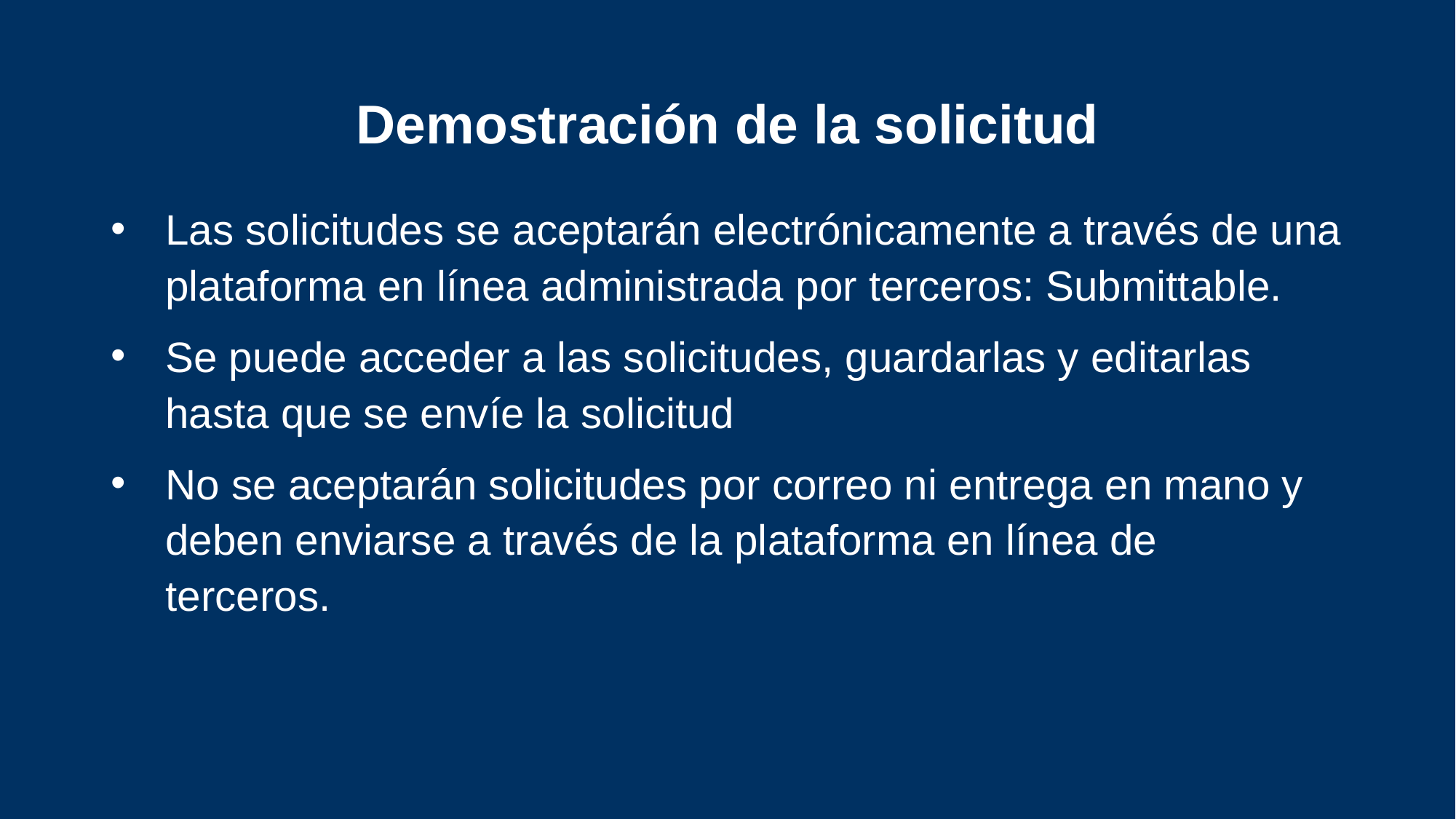

# Demostración de la solicitud
Las solicitudes se aceptarán electrónicamente a través de una plataforma en línea administrada por terceros: Submittable.
Se puede acceder a las solicitudes, guardarlas y editarlas hasta que se envíe la solicitud
No se aceptarán solicitudes por correo ni entrega en mano y deben enviarse a través de la plataforma en línea de terceros.